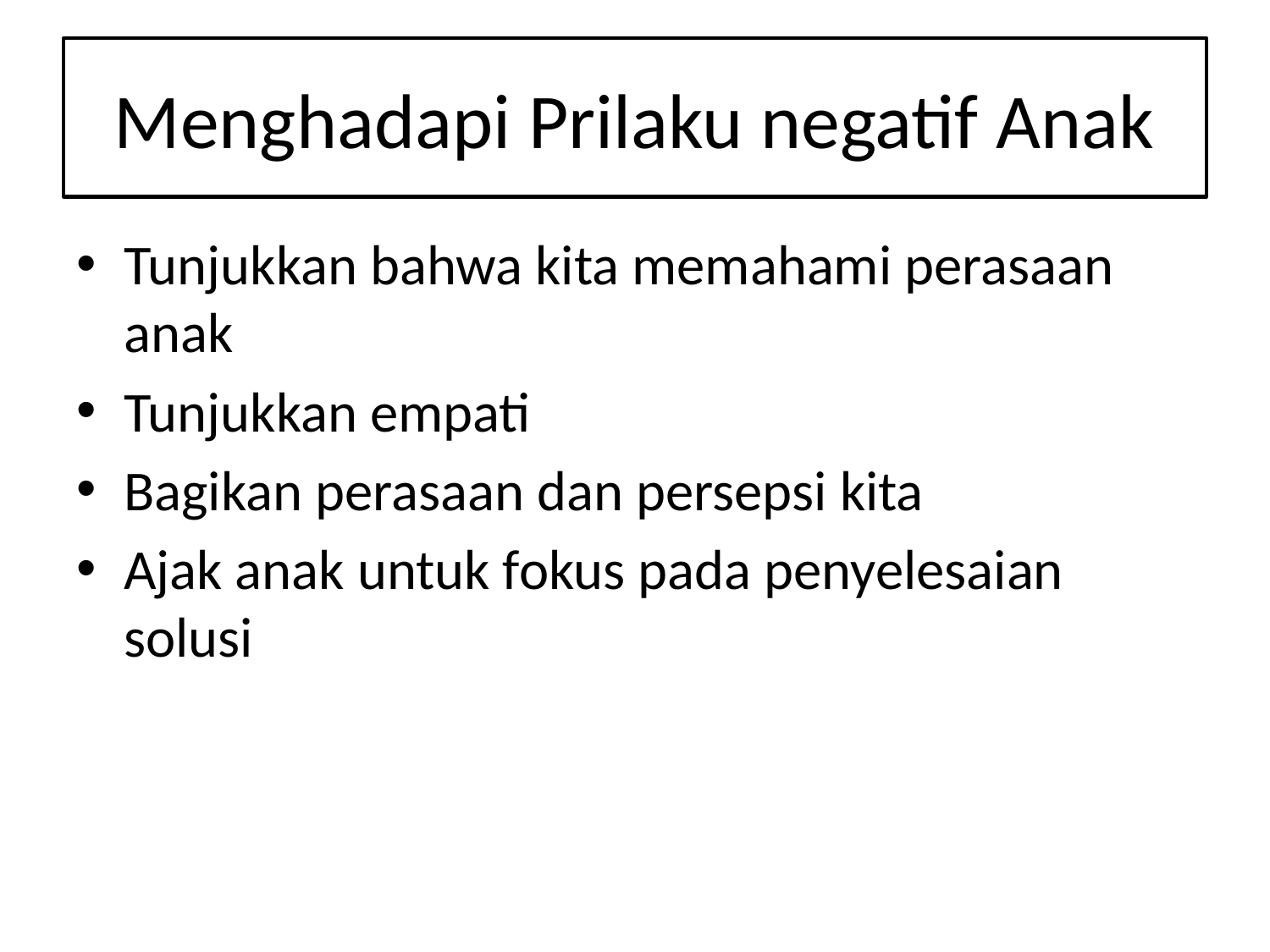

# Menghadapi Prilaku negatif Anak
Tunjukkan bahwa kita memahami perasaan anak
Tunjukkan empati
Bagikan perasaan dan persepsi kita
Ajak anak untuk fokus pada penyelesaian solusi